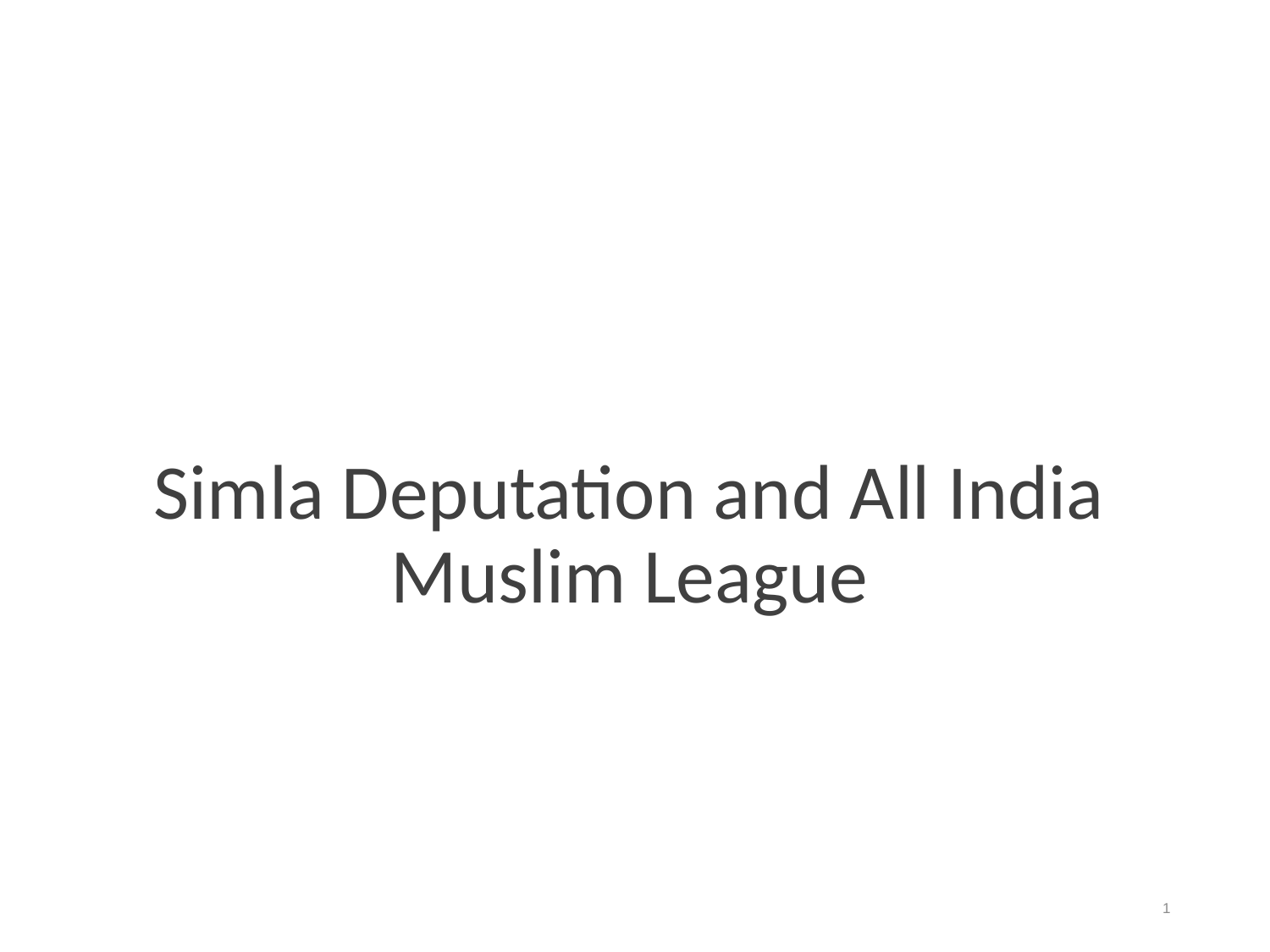

Simla Deputation and All India Muslim League

1